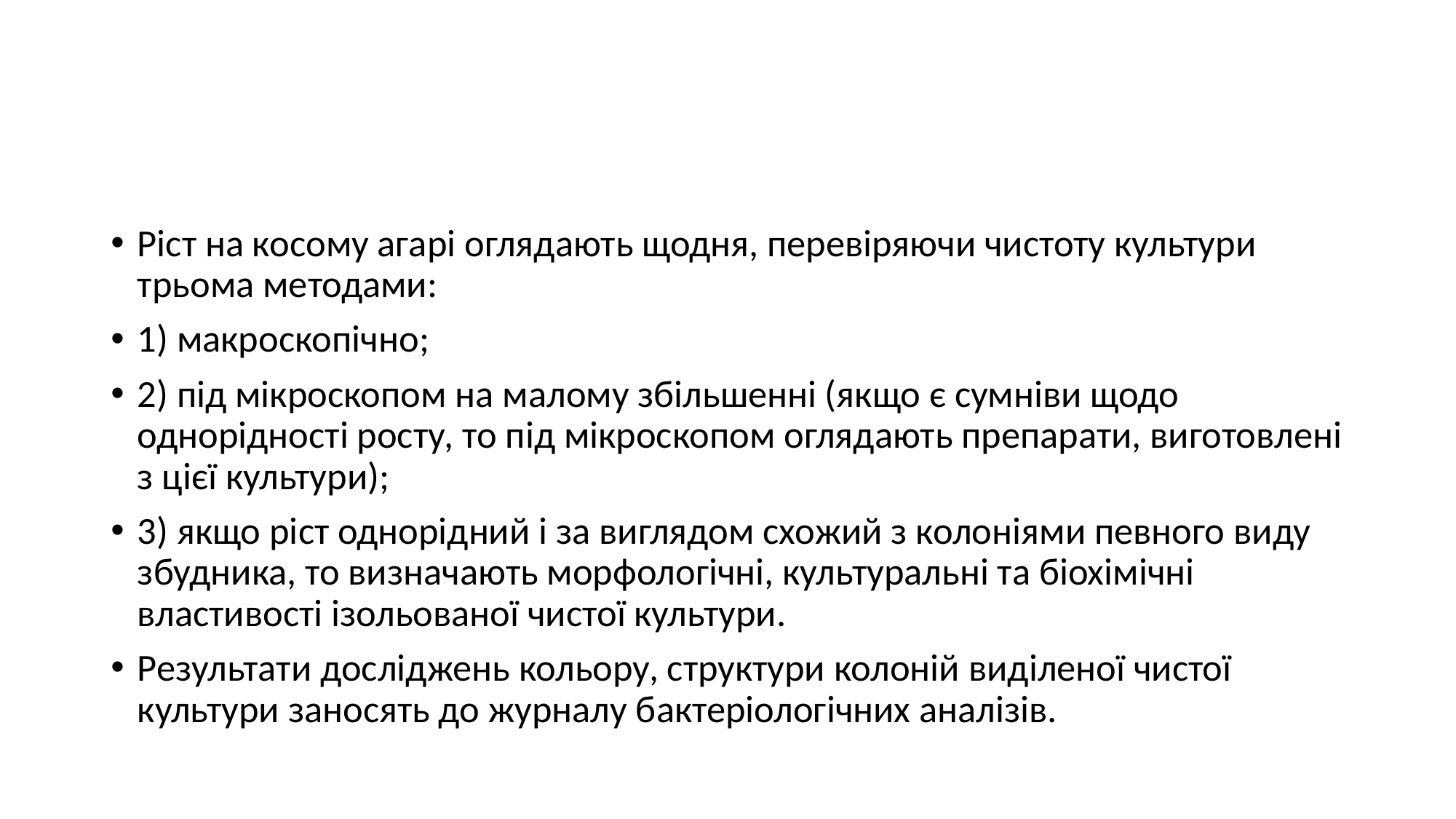

#
Ріст на косому агарі оглядають щодня, перевіряючи чистоту культури трьома методами:
1) макроскопічно;
2) під мікроскопом на малому збільшенні (якщо є сумніви щодо однорідності росту, то під мікроскопом оглядають препарати, виготовлені з цієї культури);
3) якщо ріст однорідний і за виглядом схожий з колоніями певного виду збудника, то визначають морфологічні, культуральні та біохімічні властивості ізольованої чистої культури.
Результати досліджень кольору, структури колоній виділеної чистої культури заносять до журналу бактеріологічних аналізів.